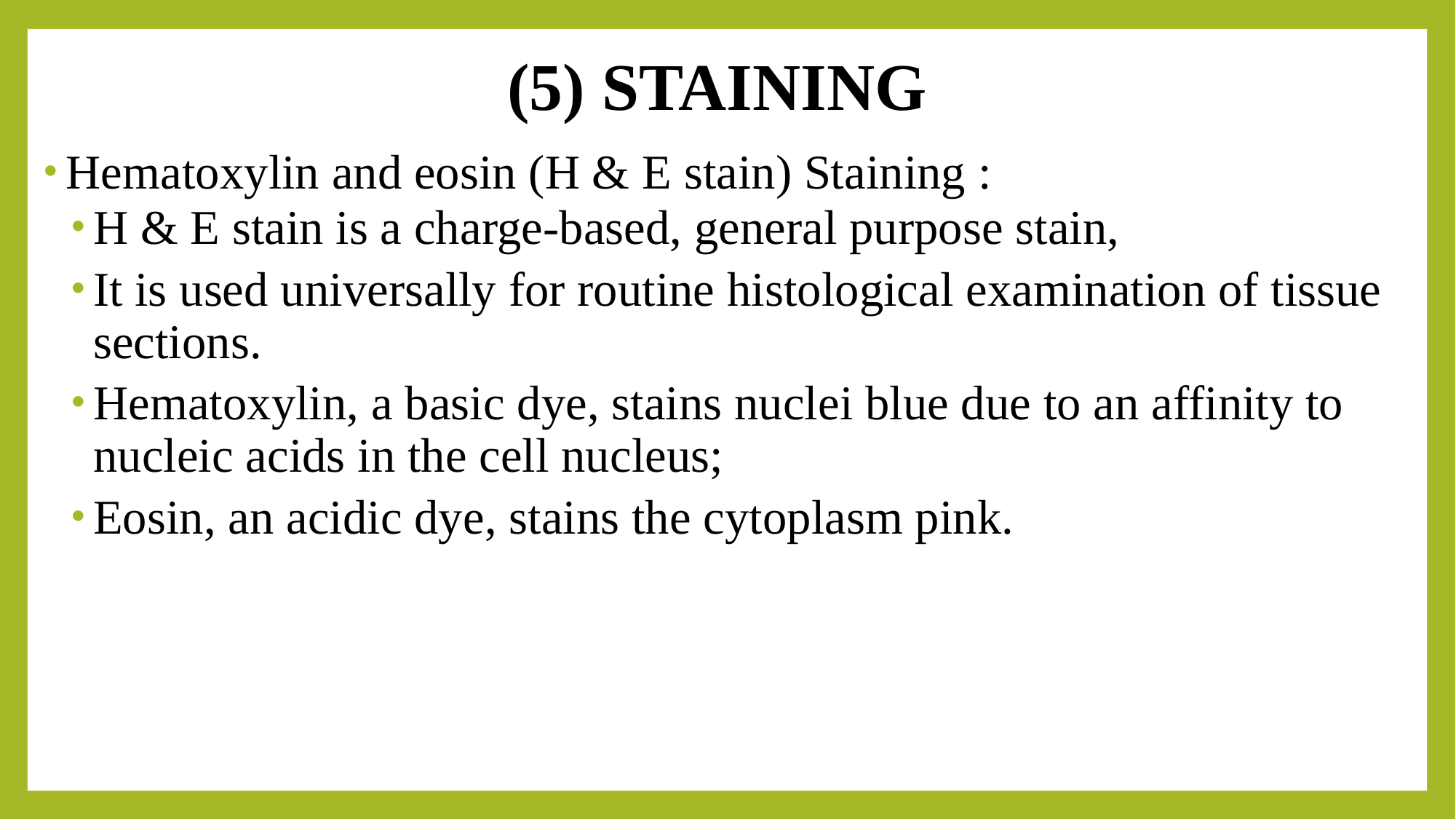

# (5) STAINING
Hematoxylin and eosin (H & E stain) Staining :
H & E stain is a charge-based, general purpose stain,
It is used universally for routine histological examination of tissue sections.
Hematoxylin, a basic dye, stains nuclei blue due to an affinity to nucleic acids in the cell nucleus;
Eosin, an acidic dye, stains the cytoplasm pink.